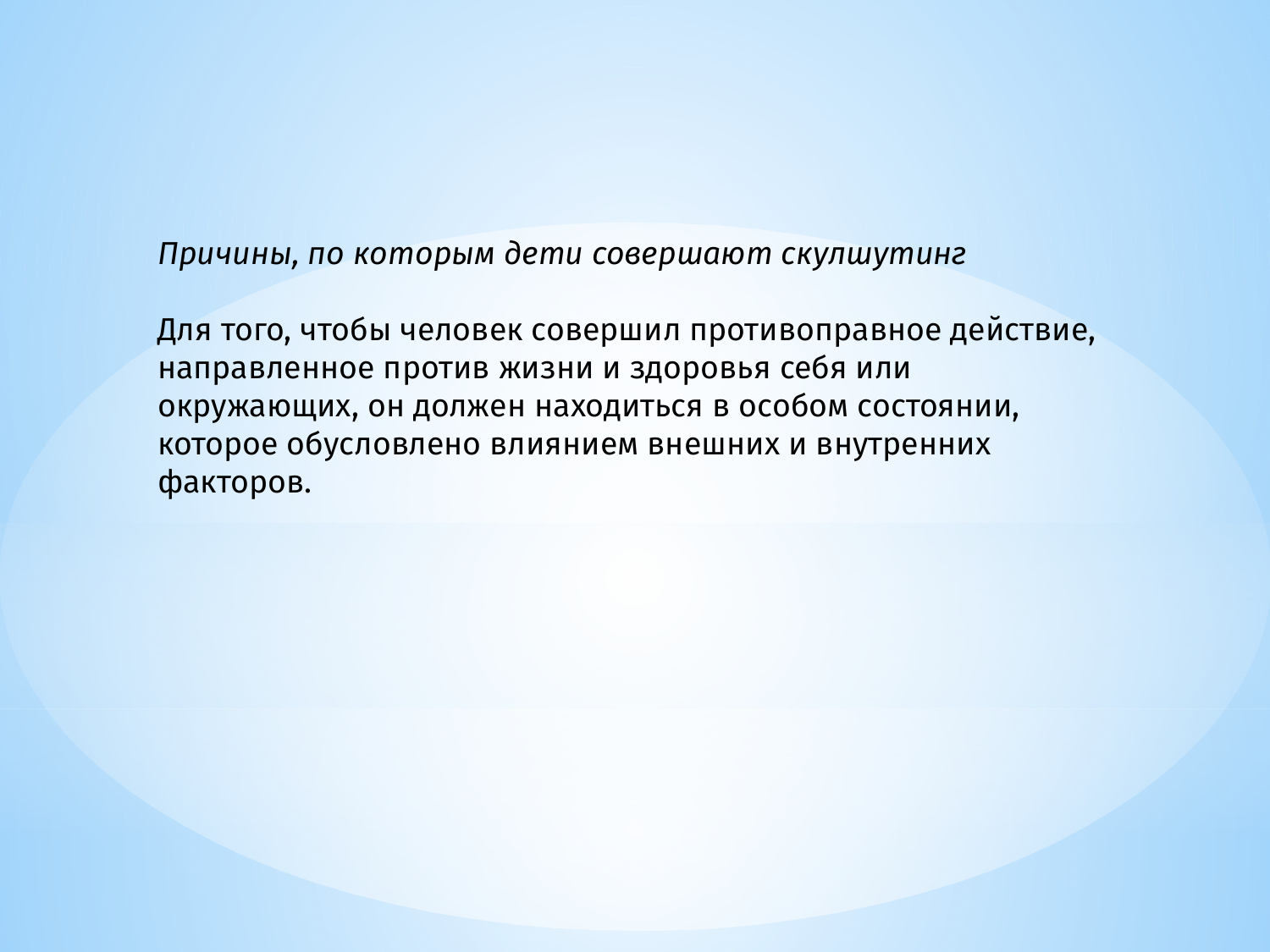

Причины, по которым дети совершают скулшутинг

Для того, чтобы человек совершил противоправное действие, направленное против жизни и здоровья себя или окружающих, он должен находиться в особом состоянии, которое обусловлено влиянием внешних и внутренних факторов.